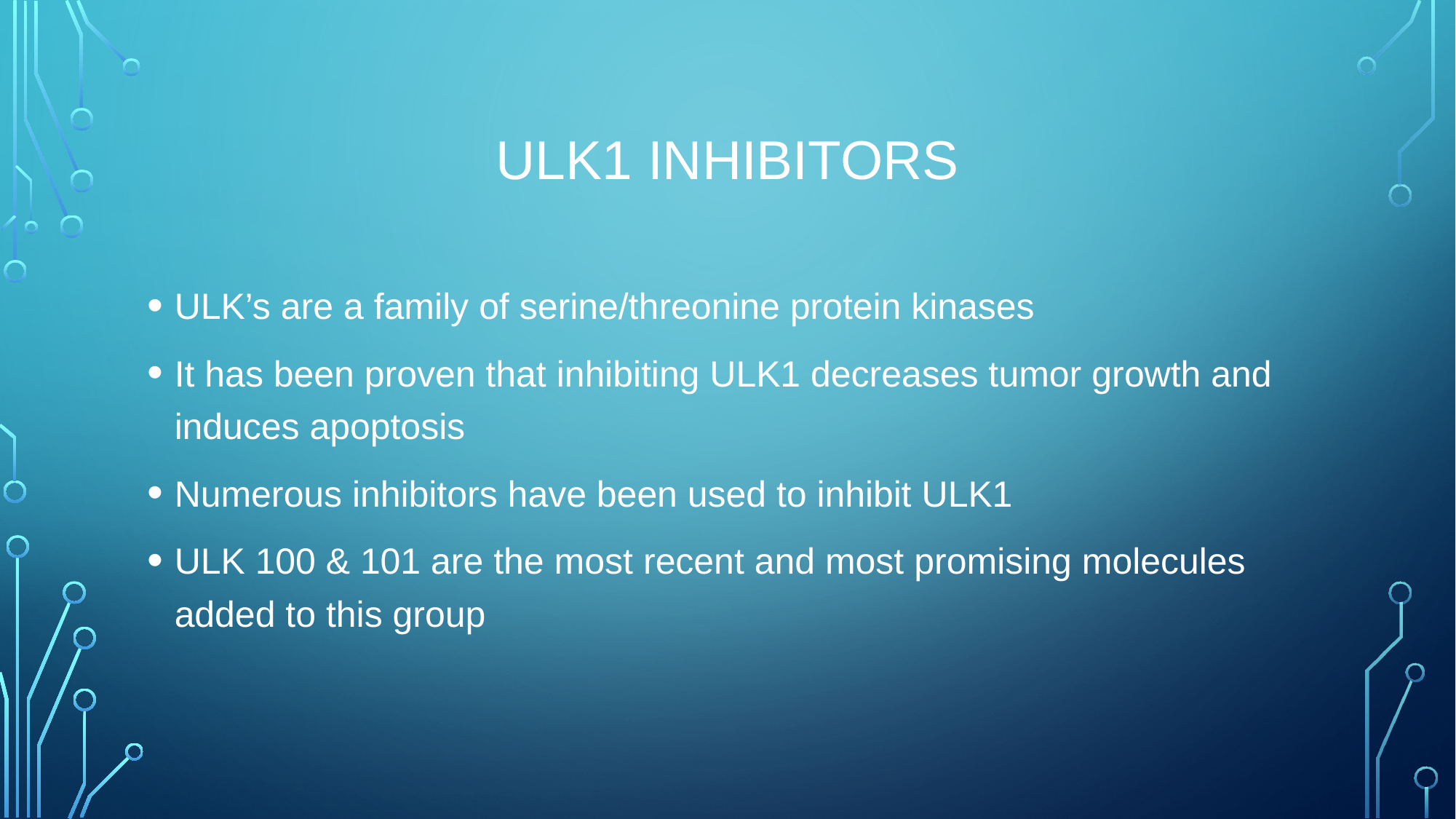

# ULK1 Inhibitors
ULK’s are a family of serine/threonine protein kinases
It has been proven that inhibiting ULK1 decreases tumor growth and induces apoptosis
Numerous inhibitors have been used to inhibit ULK1
ULK 100 & 101 are the most recent and most promising molecules added to this group